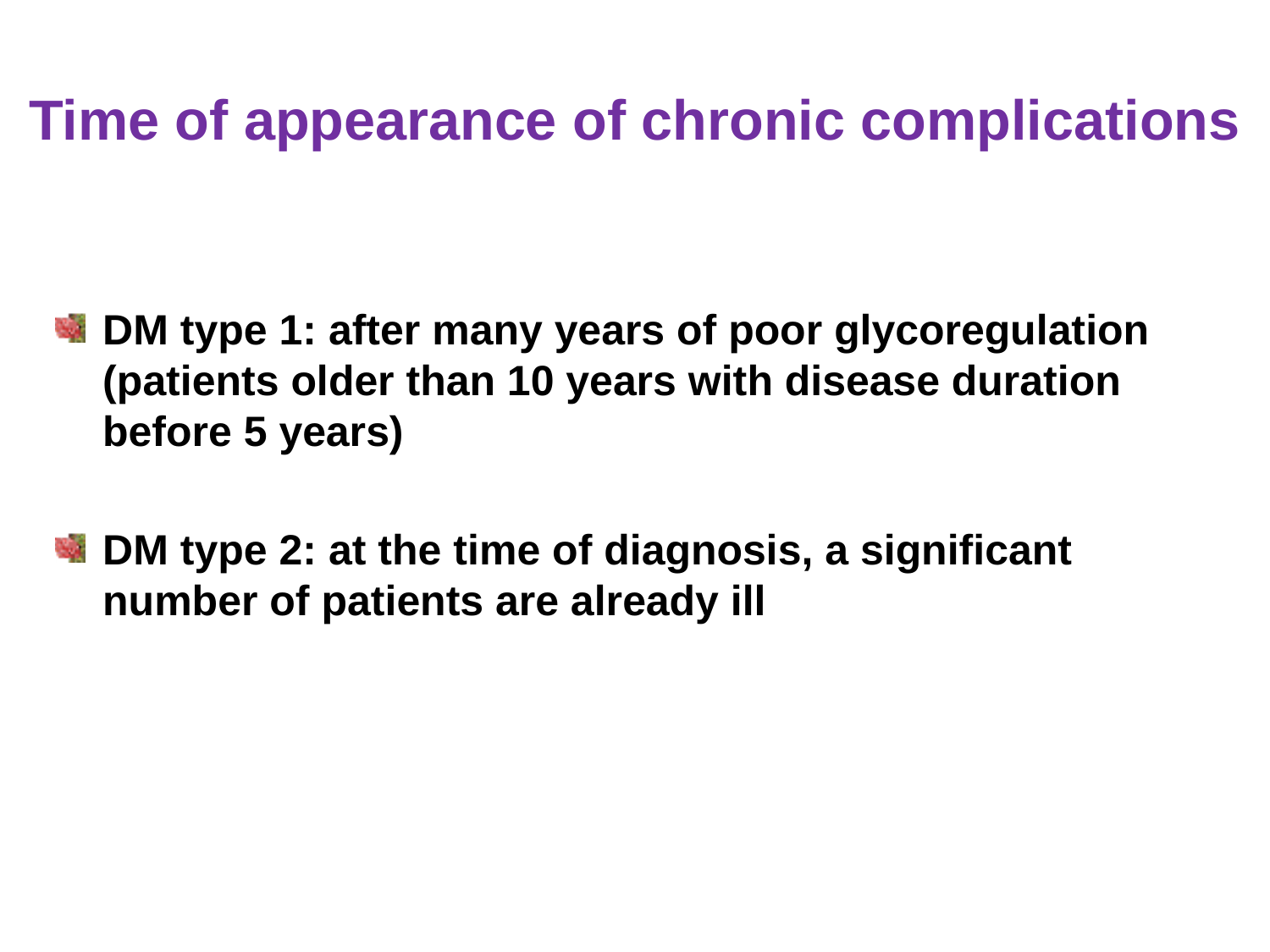

# Time of appearance of chronic complications
DM type 1: after many years of poor glycoregulation (patients older than 10 years with disease duration before 5 years)

DM type 2: at the time of diagnosis, a significant number of patients are already ill